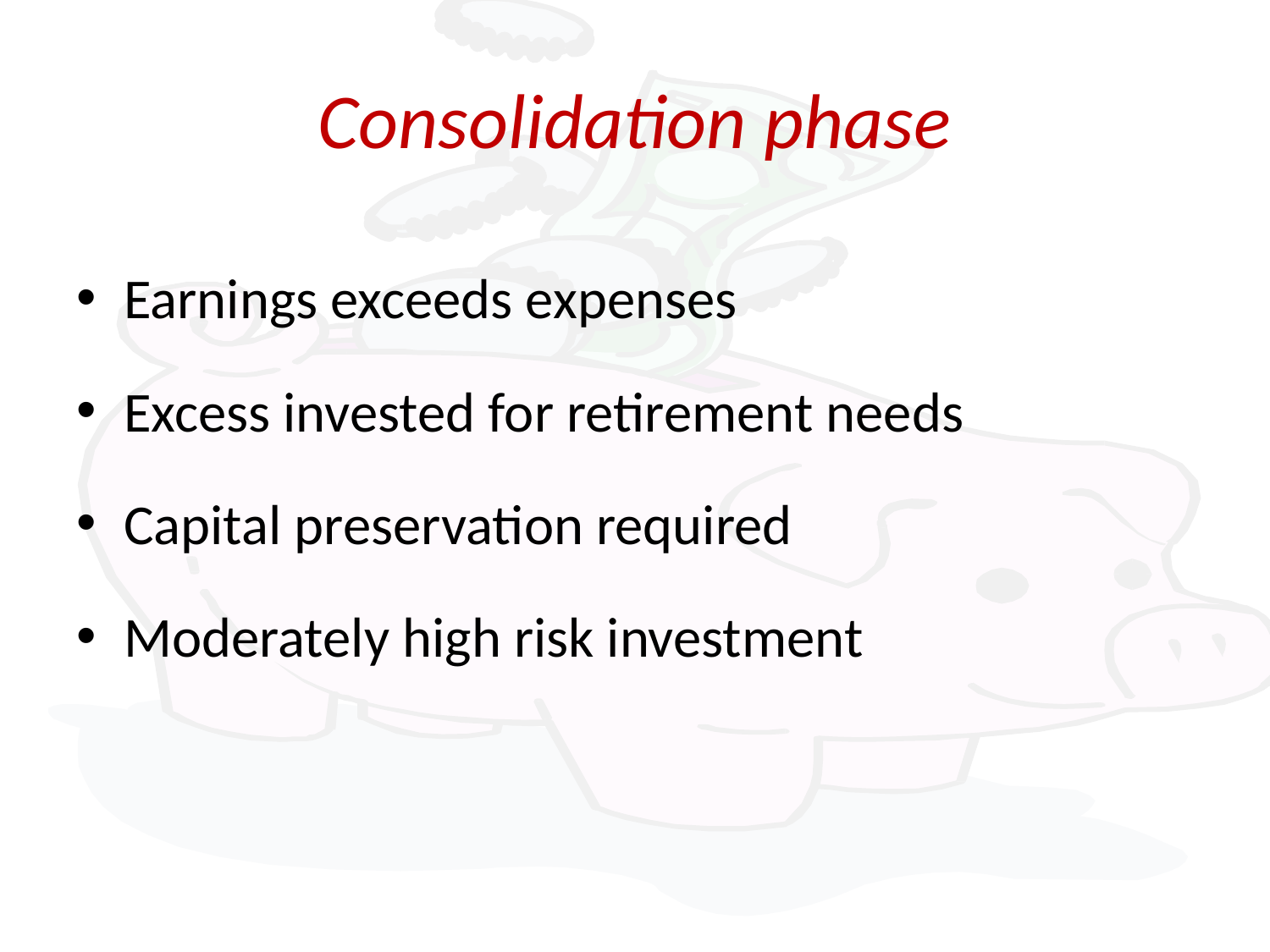

# Consolidation phase
Earnings exceeds expenses
Excess invested for retirement needs
Capital preservation required
Moderately high risk investment